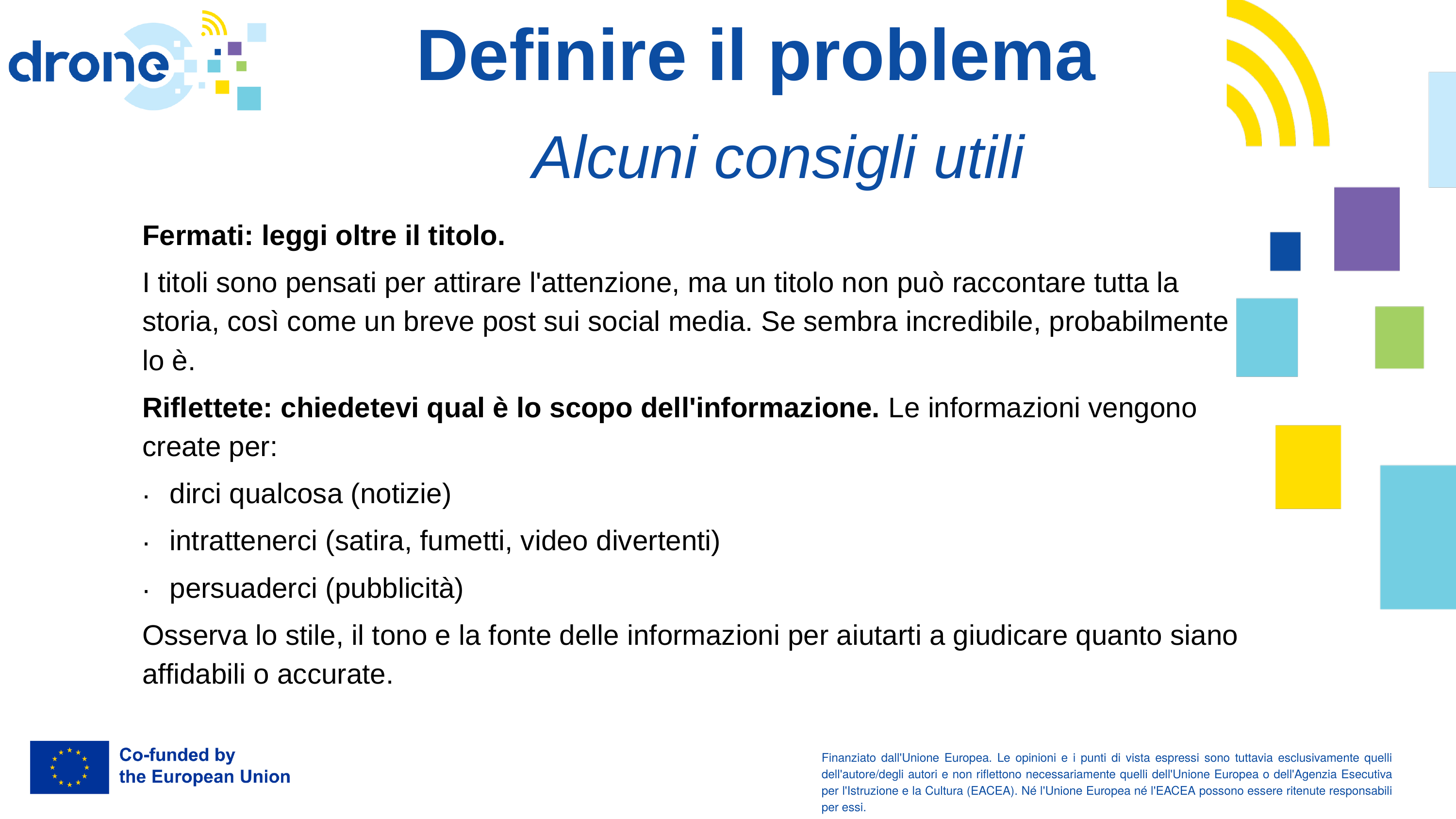

Definire il problema

Alcuni consigli utili
.
02.
Fermati: leggi oltre il titolo.
I titoli sono pensati per attirare l'attenzione, ma un titolo non può raccontare tutta la storia, così come un breve post sui social media. Se sembra incredibile, probabilmente lo è.
Riflettete: chiedetevi qual è lo scopo dell'informazione. Le informazioni vengono create per:
dirci qualcosa (notizie)
intrattenerci (satira, fumetti, video divertenti)
persuaderci (pubblicità)
Osserva lo stile, il tono e la fonte delle informazioni per aiutarti a giudicare quanto siano affidabili o accurate.

01.
03.
04.

Finanziato dall'Unione Europea. Le opinioni e i punti di vista espressi sono tuttavia esclusivamente quelli dell'autore/degli autori e non riflettono necessariamente quelli dell'Unione Europea o dell'Agenzia Esecutiva per l'Istruzione e la Cultura (EACEA). Né l'Unione Europea né l'EACEA possono essere ritenute responsabili per essi.